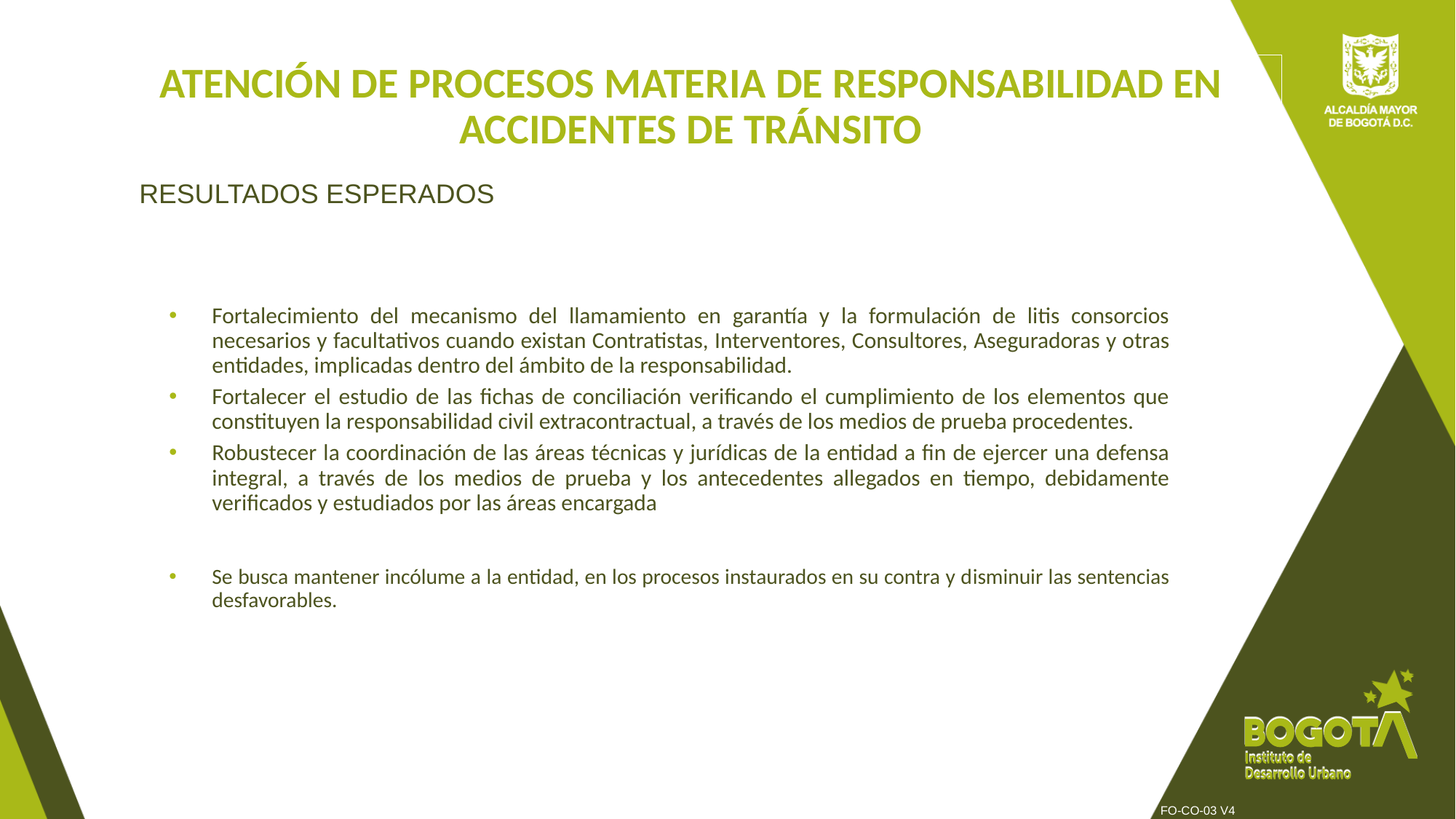

# ATENCIÓN DE PROCESOS MATERIA DE RESPONSABILIDAD EN ACCIDENTES DE TRÁNSITO
RESULTADOS ESPERADOS

Fortalecimiento del mecanismo del llamamiento en garantía y la formulación de litis consorcios necesarios y facultativos cuando existan Contratistas, Interventores, Consultores, Aseguradoras y otras entidades, implicadas dentro del ámbito de la responsabilidad.
Fortalecer el estudio de las fichas de conciliación verificando el cumplimiento de los elementos que constituyen la responsabilidad civil extracontractual, a través de los medios de prueba procedentes.
Robustecer la coordinación de las áreas técnicas y jurídicas de la entidad a fin de ejercer una defensa integral, a través de los medios de prueba y los antecedentes allegados en tiempo, debidamente verificados y estudiados por las áreas encargada

Se busca mantener incólume a la entidad, en los procesos instaurados en su contra y disminuir las sentencias desfavorables.